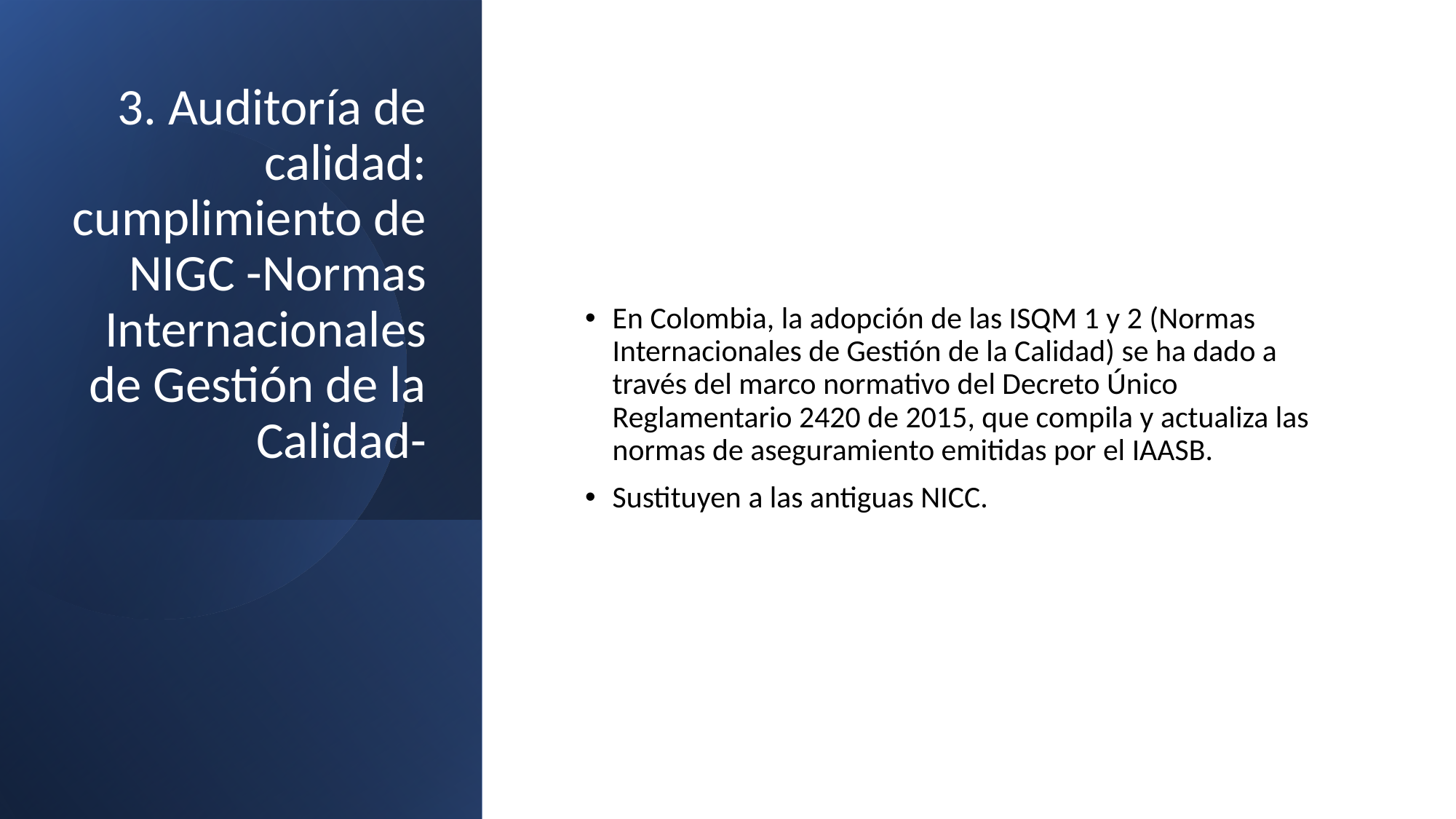

# 3. Auditoría de calidad: cumplimiento de NIGC -Normas Internacionales de Gestión de la Calidad-
En Colombia, la adopción de las ISQM 1 y 2 (Normas Internacionales de Gestión de la Calidad) se ha dado a través del marco normativo del Decreto Único Reglamentario 2420 de 2015, que compila y actualiza las normas de aseguramiento emitidas por el IAASB.
Sustituyen a las antiguas NICC.